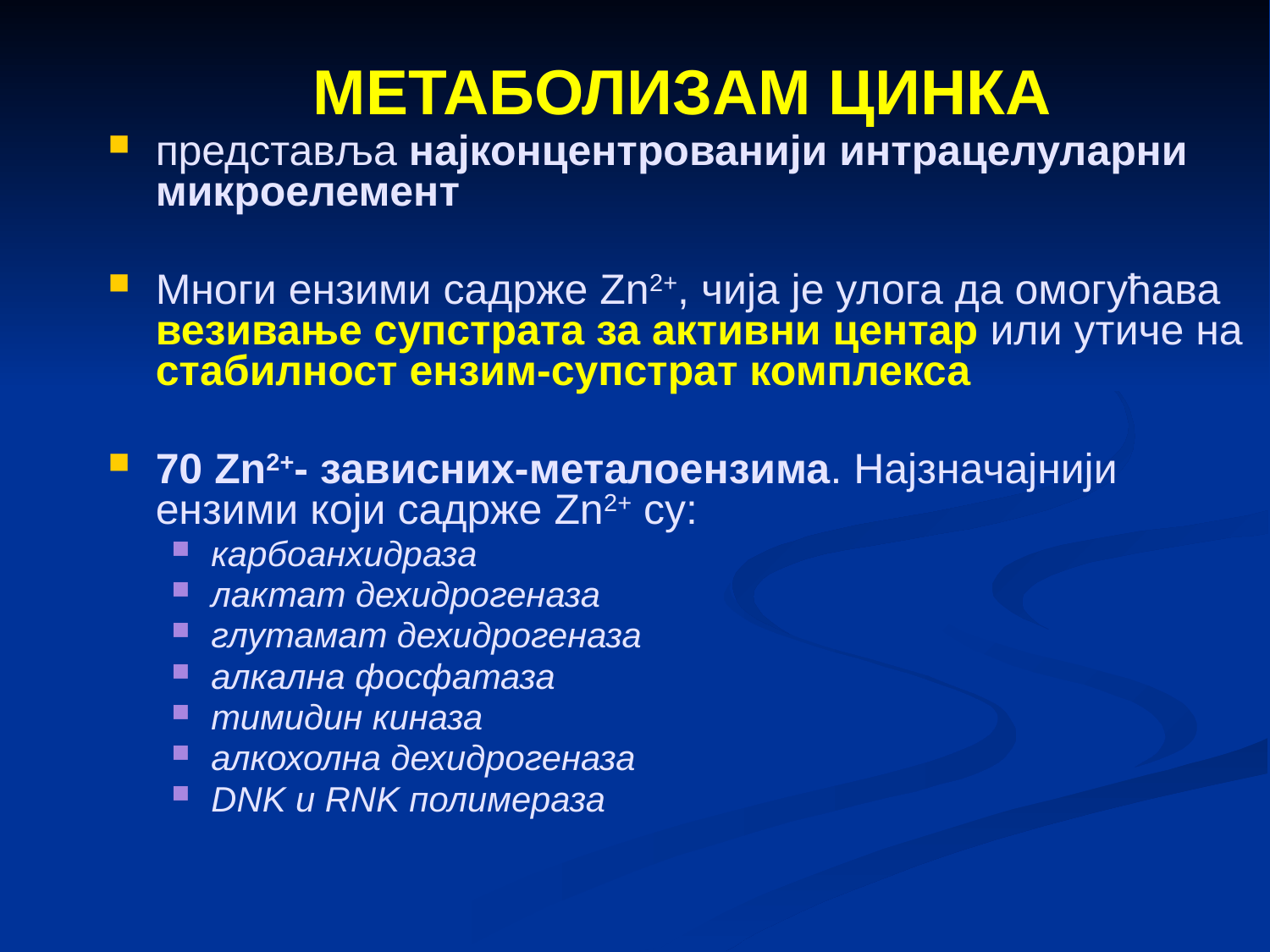

# МЕТАБОЛИЗАМ ЦИНКА
представља најконцентрованији интрацелуларни микроелемент

Многи ензими садрже Zn2+, чија је улога да омогућава везивање супстрата за активни центар или утиче на стабилност ензим-супстрат комплекса

70 Zn2+- зависних-металоензима. Најзначајнији ензими који садрже Zn2+ су:
карбоанхидраза
лактат дехидрогеназа
глутамат дехидрогеназа
алкална фосфатаза
тимидин киназа
алкохолна дехидрогеназа
DNK и RNK полимераза